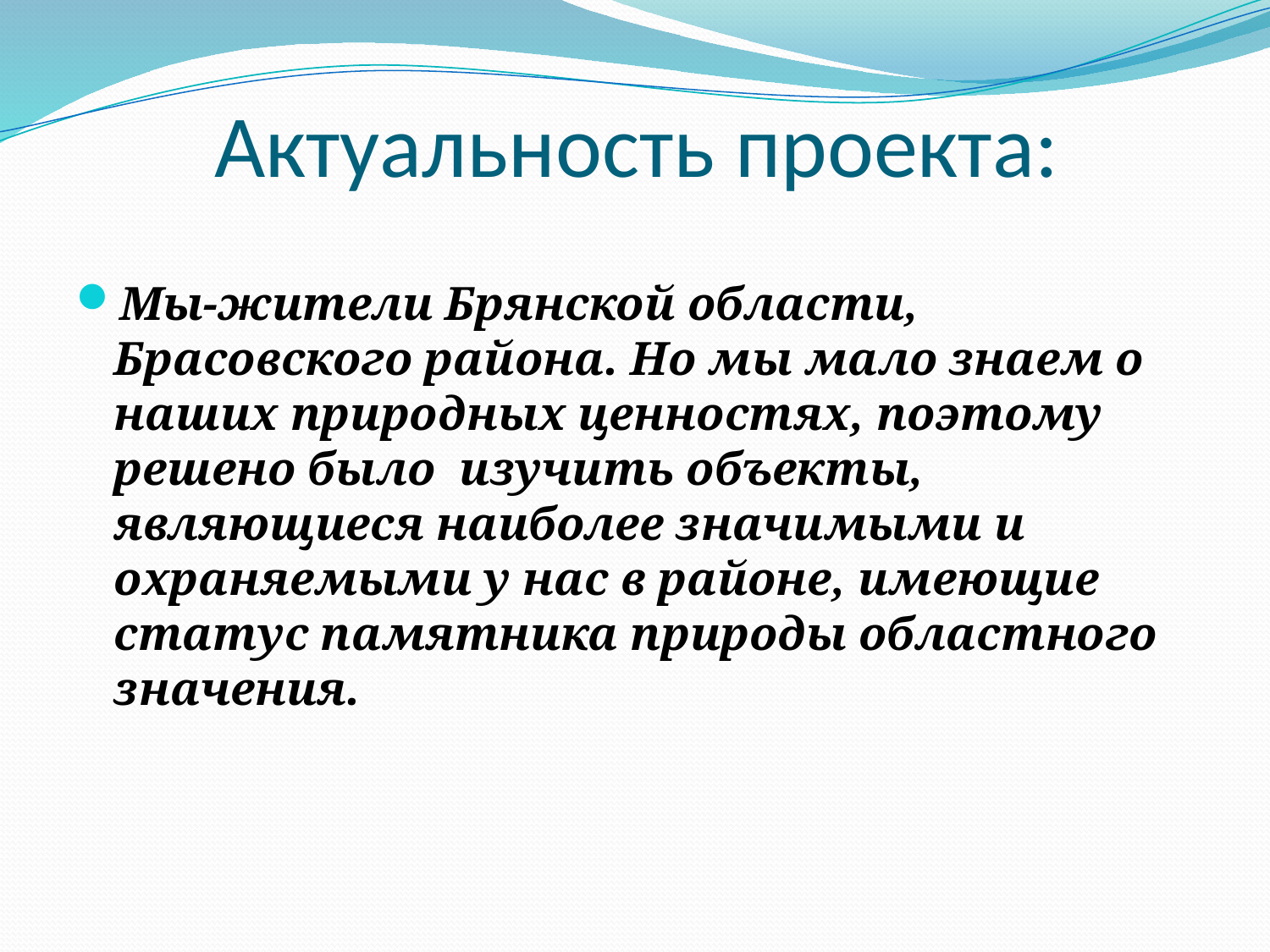

# Актуальность проекта:
Мы-жители Брянской области, Брасовского района. Но мы мало знаем о наших природных ценностях, поэтому  решено было  изучить объекты, являющиеся наиболее значимыми и охраняемыми у нас в районе, имеющие статус памятника природы областного значения.